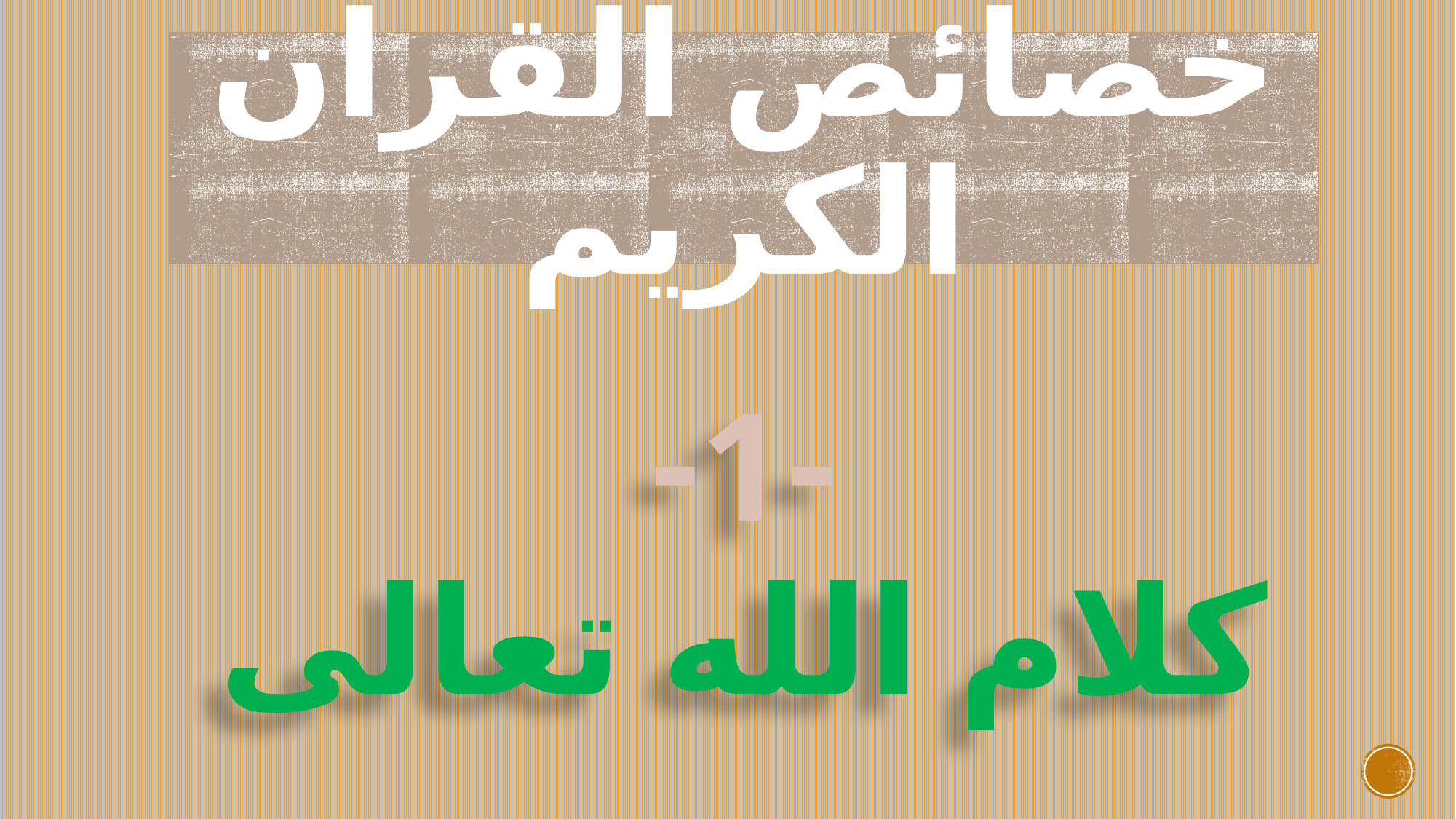

# خصائص القرآن الكريم

-1-
كلام الله تعالى